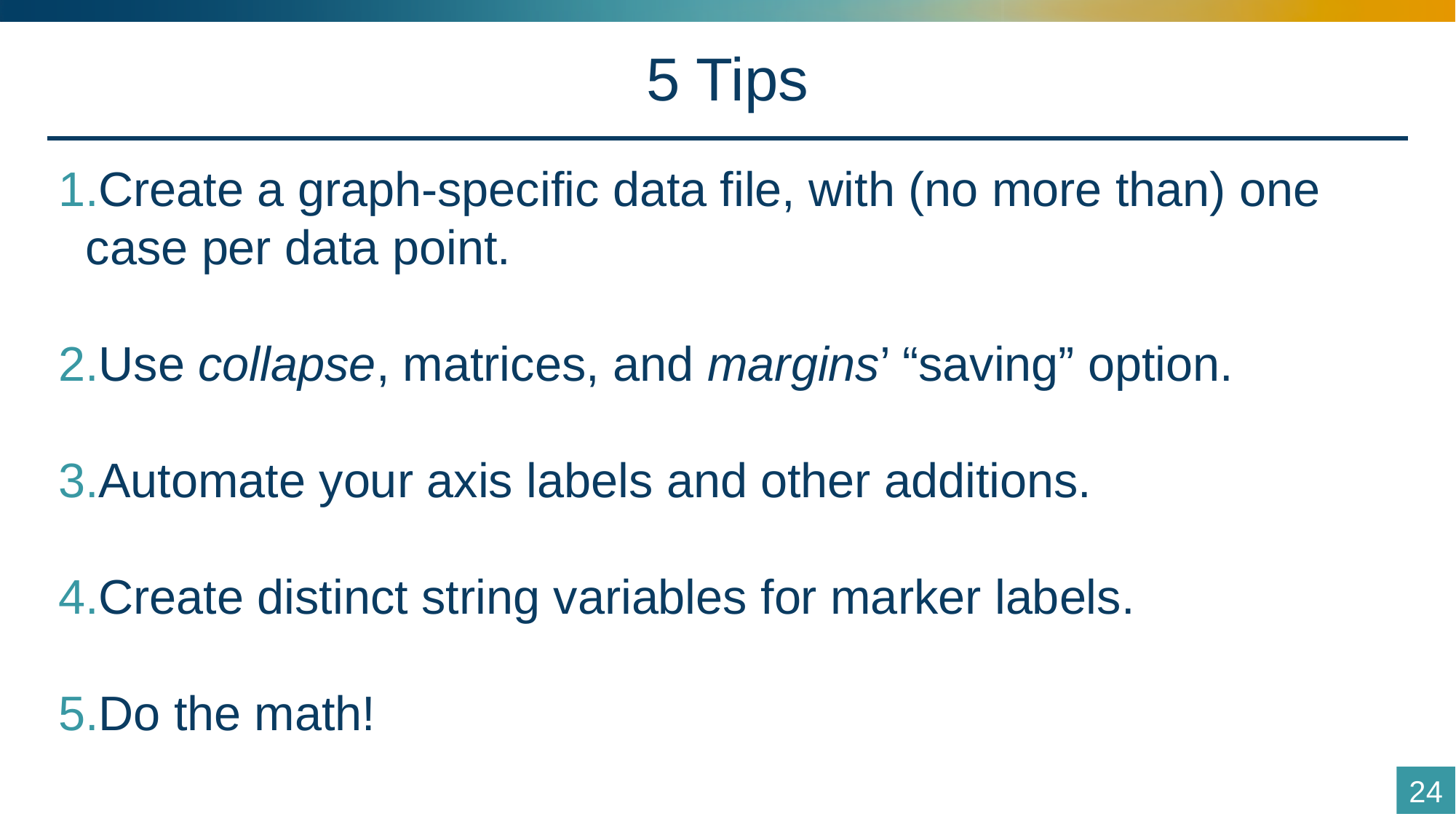

# 5 Tips
Create a graph-specific data file, with (no more than) one case per data point.

Use collapse, matrices, and margins’ “saving” option.

Automate your axis labels and other additions.

Create distinct string variables for marker labels.

Do the math!